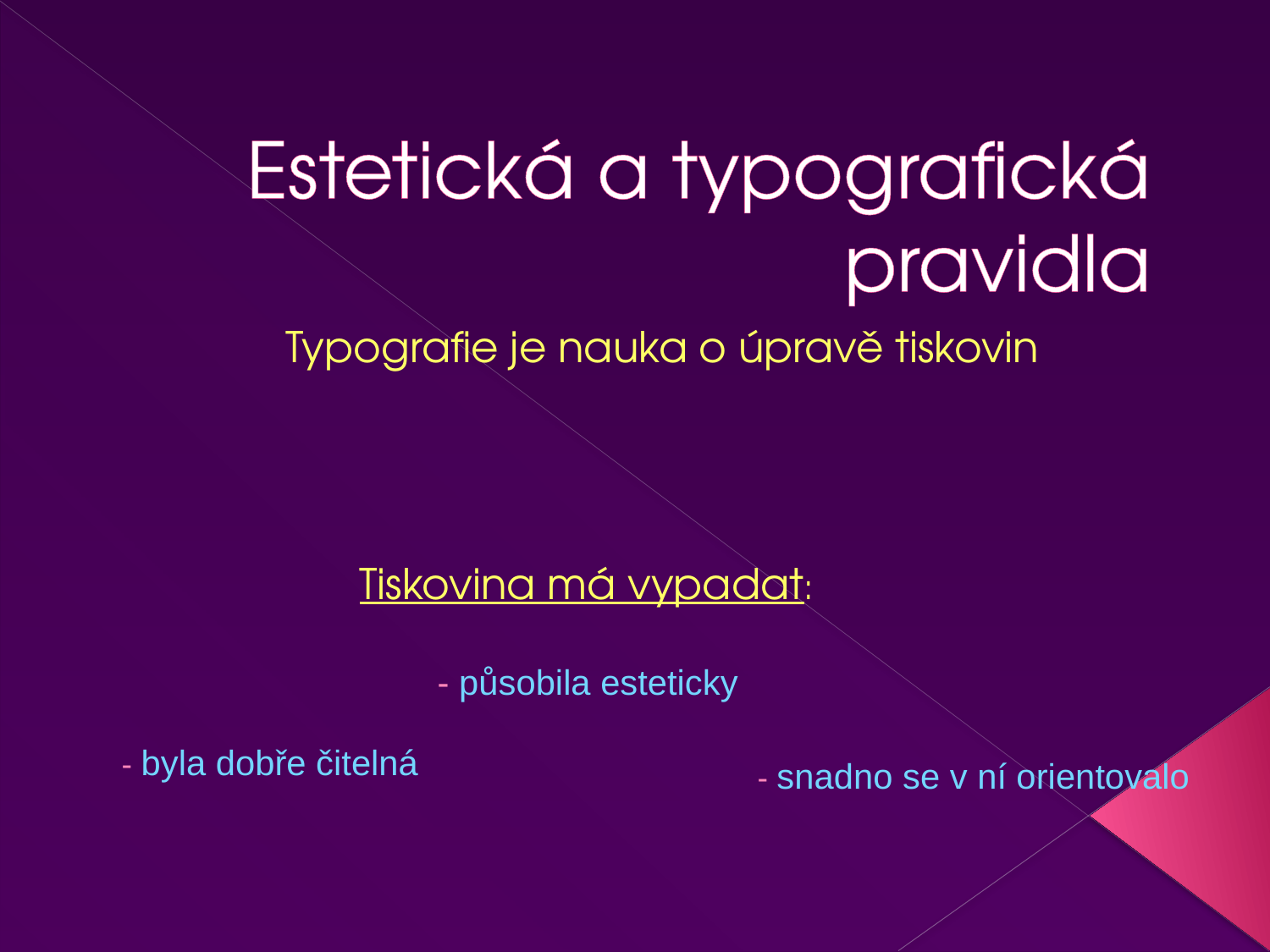

# Estetická a typografická pravidla
Typografie je nauka o úpravě tiskovin

Tiskovina má vypadat:
- působila esteticky
- byla dobře čitelná
- snadno se v ní orientovalo